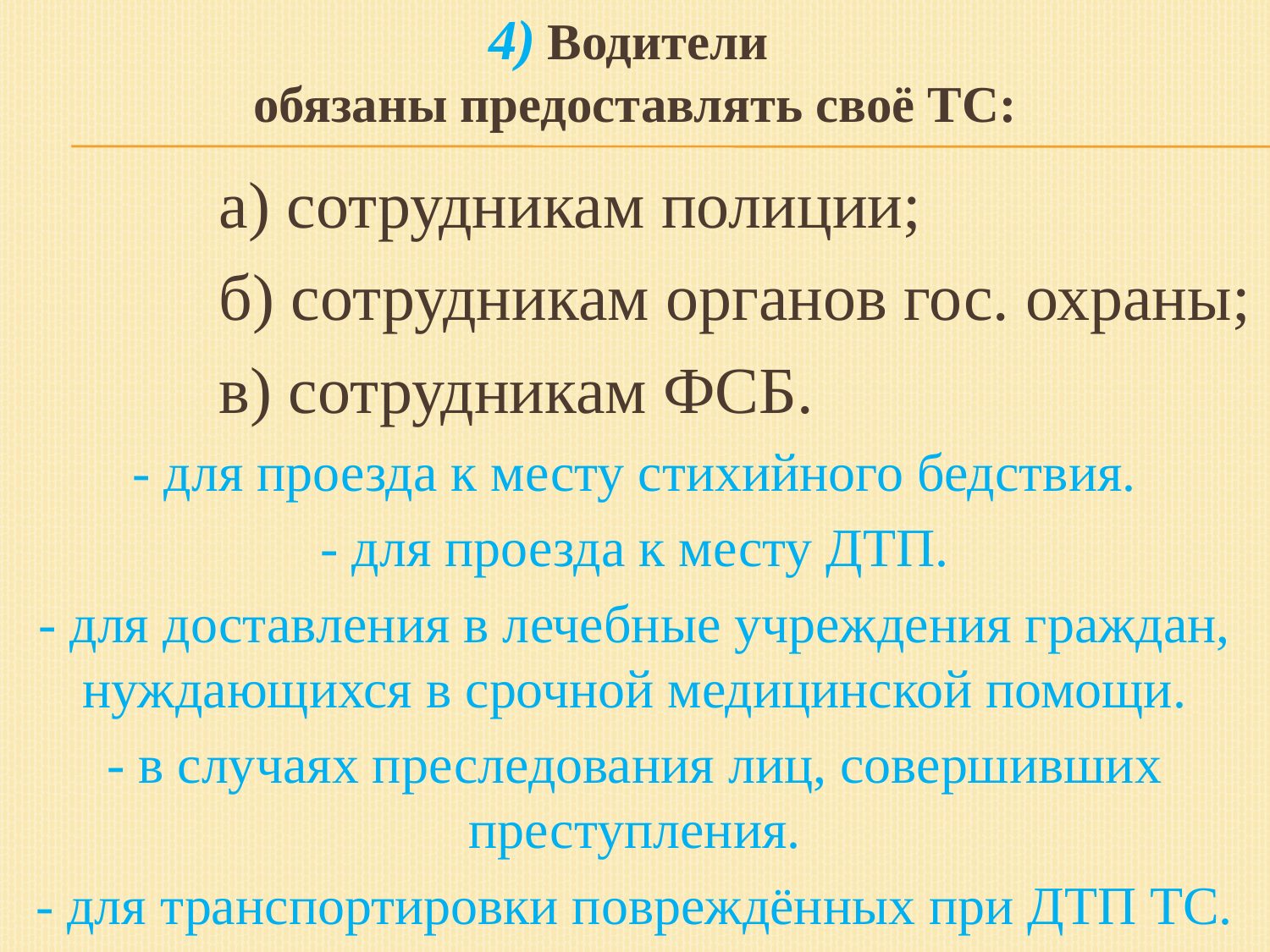

# 4) Водители обязаны предоставлять своё ТС:
а) сотрудникам полиции;
б) сотрудникам органов гос. охраны;
в) сотрудникам ФСБ.
- для проезда к месту стихийного бедствия.
- для проезда к месту ДТП.
- для доставления в лечебные учреждения граждан, нуждающихся в срочной медицинской помощи.
- в случаях преследования лиц, совершивших преступления.
- для транспортировки повреждённых при ДТП ТС.